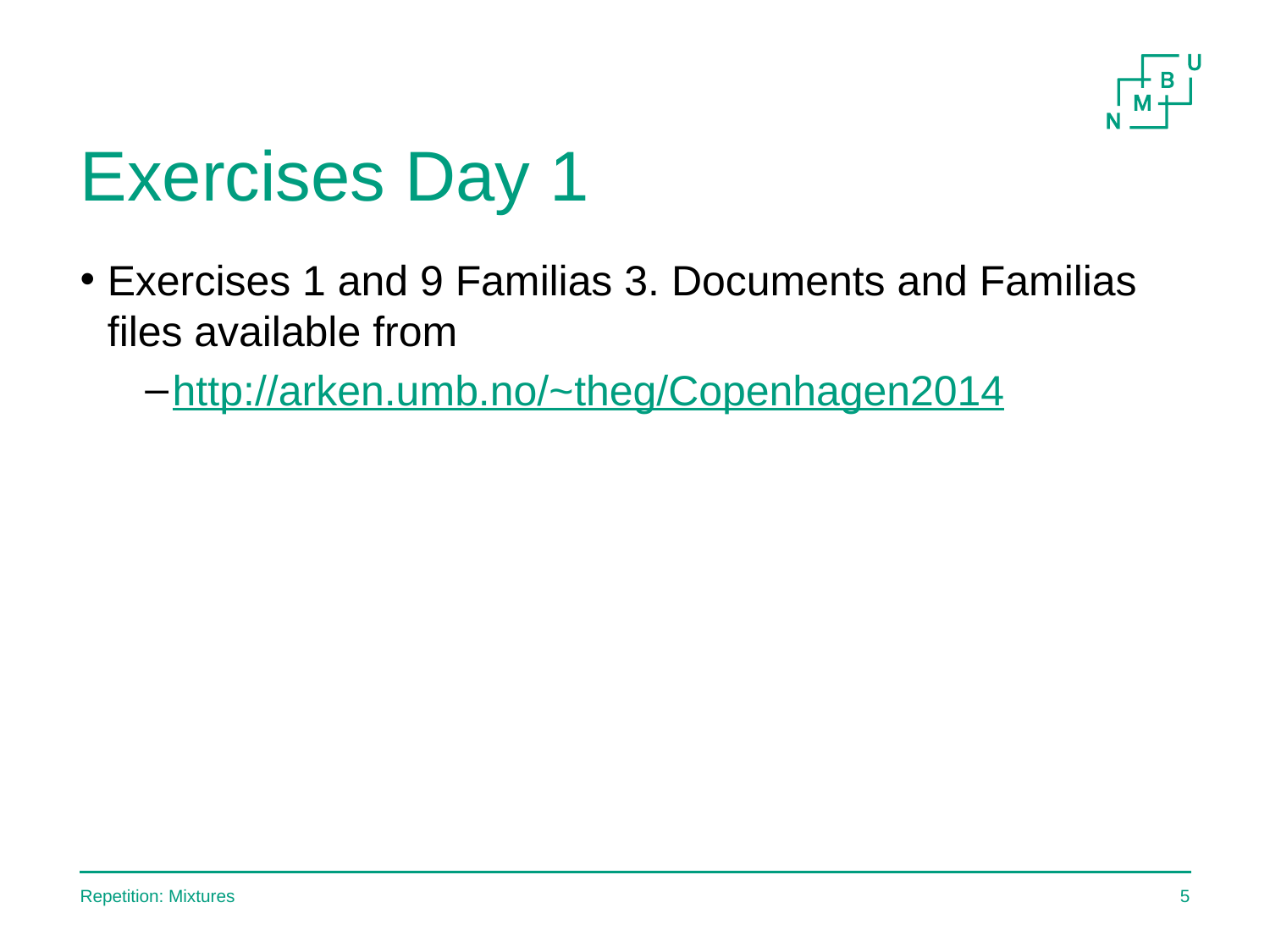

# Exercises Day 1
Exercises 1 and 9 Familias 3. Documents and Familias files available from
http://arken.umb.no/~theg/Copenhagen2014
Repetition: Mixtures
5